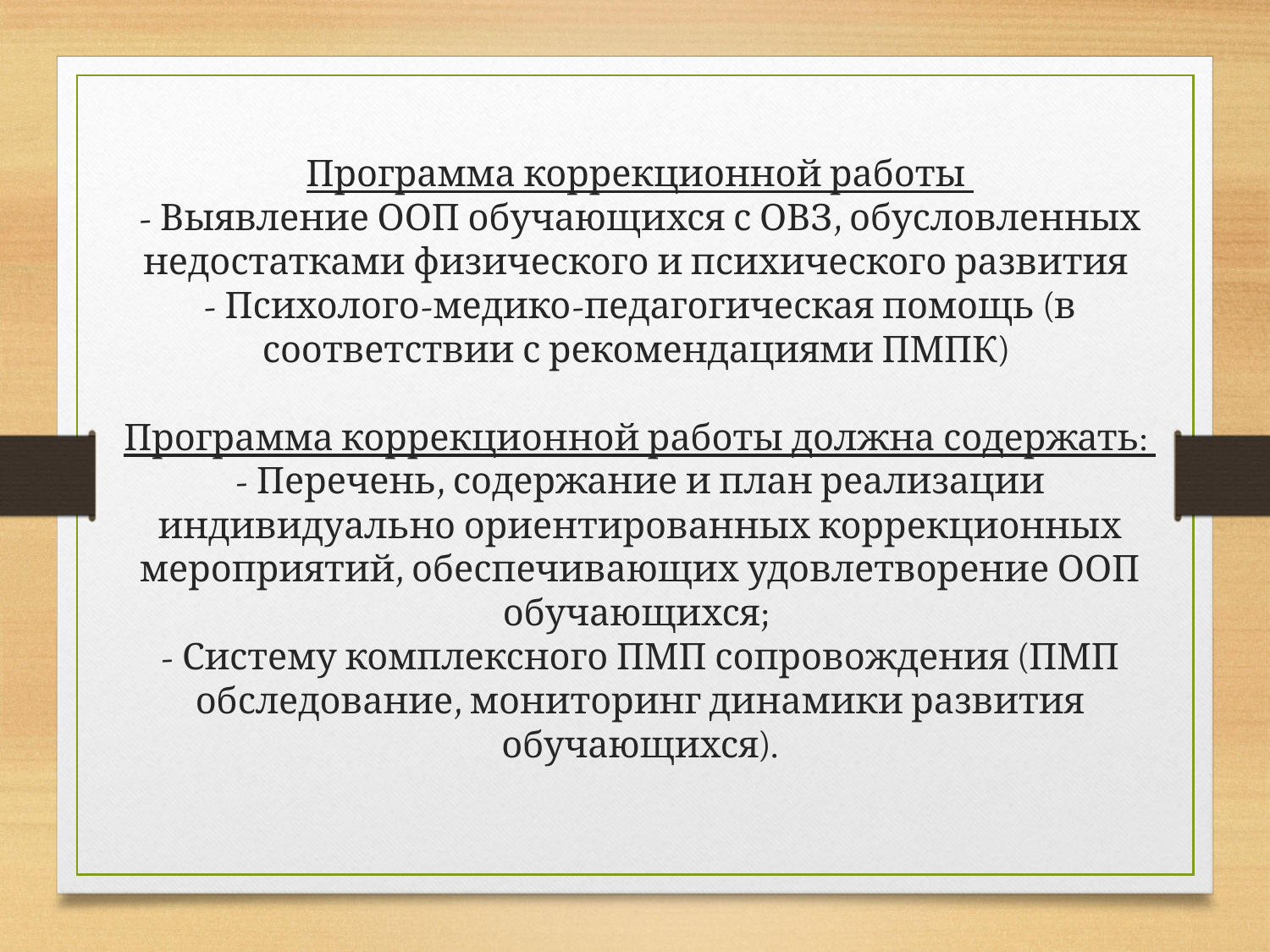

# Программа коррекционной работы - Выявление ООП обучающихся с ОВЗ, обусловленных недостатками физического и психического развития - Психолого-медико-педагогическая помощь (в соответствии с рекомендациями ПМПК) Программа коррекционной работы должна содержать: - Перечень, содержание и план реализации индивидуально ориентированных коррекционных мероприятий, обеспечивающих удовлетворение ООП обучающихся; - Систему комплексного ПМП сопровождения (ПМП обследование, мониторинг динамики развития обучающихся).